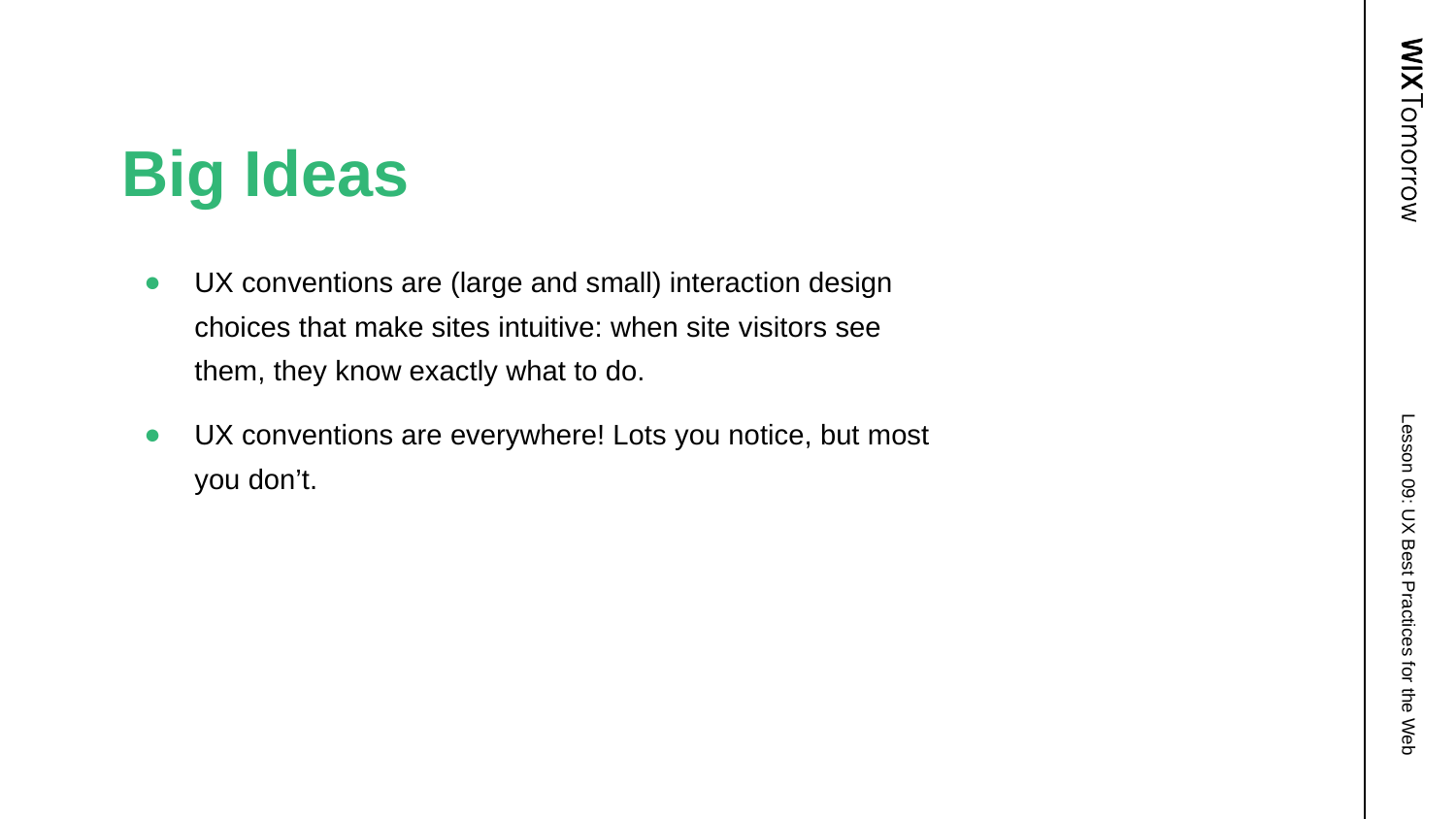

# Big Ideas
UX conventions are (large and small) interaction design choices that make sites intuitive: when site visitors see them, they know exactly what to do.
UX conventions are everywhere! Lots you notice, but most you don’t.